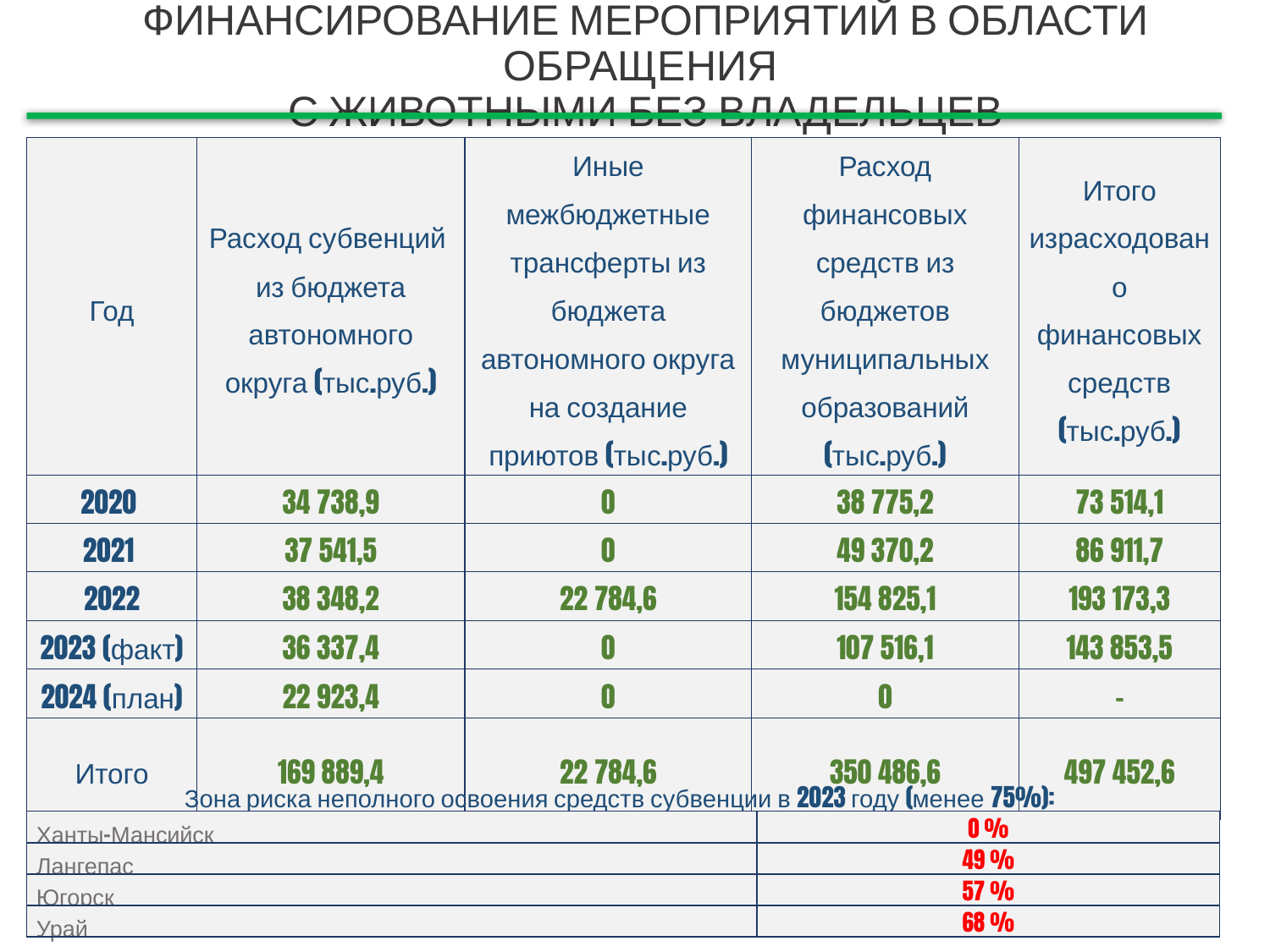

ФИНАНСИРОВАНИЕ МЕРОПРИЯТИЙ В ОБЛАСТИ ОБРАЩЕНИЯ
С ЖИВОТНЫМИ БЕЗ ВЛАДЕЛЬЦЕВ

| Год | Расход субвенций из бюджета автономного округа (тыс.руб.) | Иные межбюджетные трансферты из бюджета автономного округа на создание приютов (тыс.руб.) | Расход финансовых средств из бюджетов муниципальных образований (тыс.руб.) | Итого израсходовано финансовых средств (тыс.руб.) |
| --- | --- | --- | --- | --- |
| 2020 | 34 738,9 | 0 | 38 775,2 | 73 514,1 |
| 2021 | 37 541,5 | 0 | 49 370,2 | 86 911,7 |
| 2022 | 38 348,2 | 22 784,6 | 154 825,1 | 193 173,3 |
| 2023 (факт) | 36 337,4 | 0 | 107 516,1 | 143 853,5 |
| 2024 (план) | 22 923,4 | 0 | 0 | - |
| Итого | 169 889,4 | 22 784,6 | 350 486,6 | 497 452,6 |
Зона риска неполного освоения средств субвенции в 2023 году (менее 75%):
| Ханты-Мансийск | 0 % |
| --- | --- |
| Лангепас | 49 % |
| Югорск | 57 % |
| Урай | 68 % |